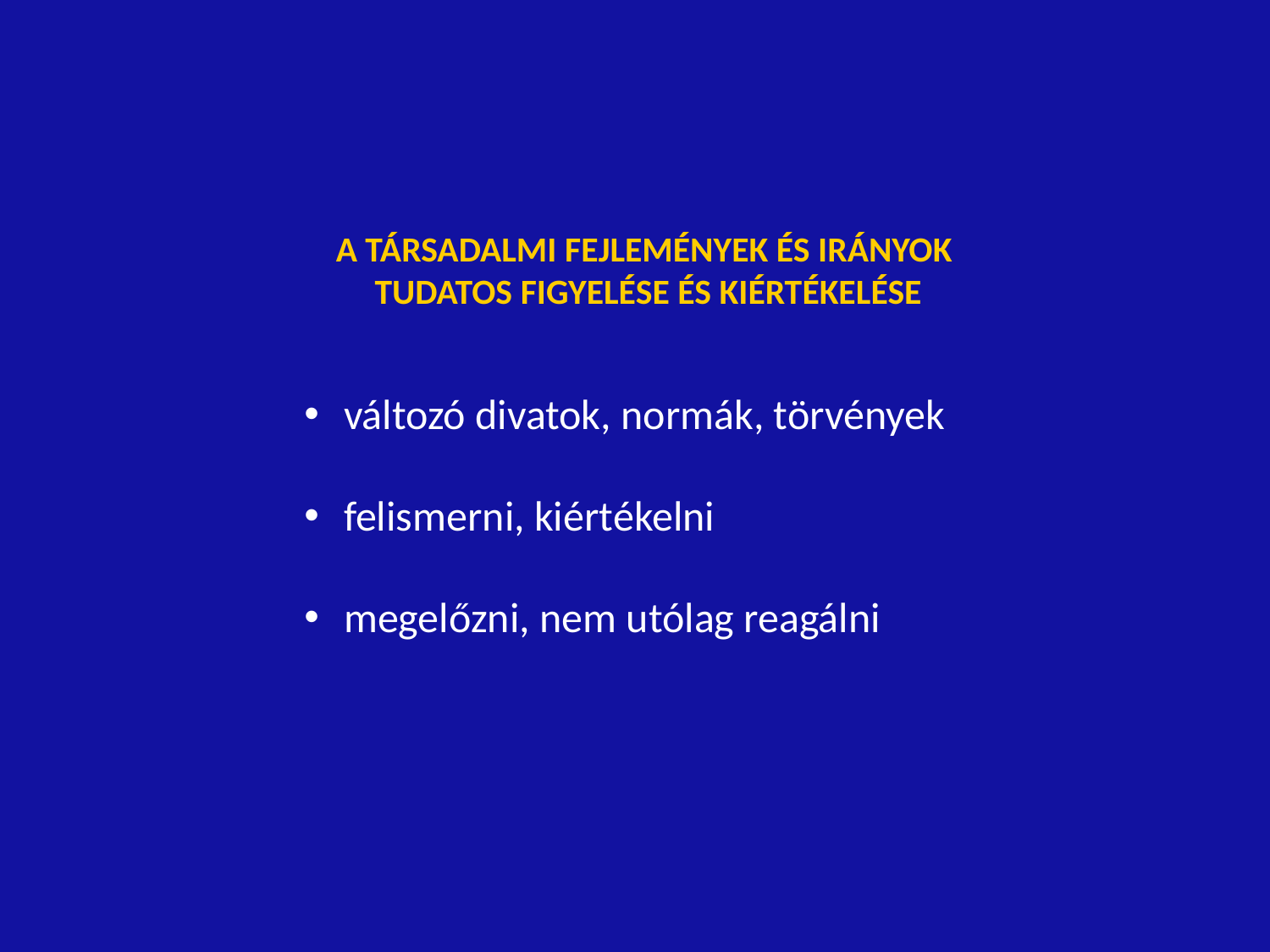

A TÁRSADALMI FEJLEMÉNYEK ÉS IRÁNYOK
TUDATOS FIGYELÉSE ÉS KIÉRTÉKELÉSE

 változó divatok, normák, törvények

 felismerni, kiértékelni

 megelőzni, nem utólag reagálni